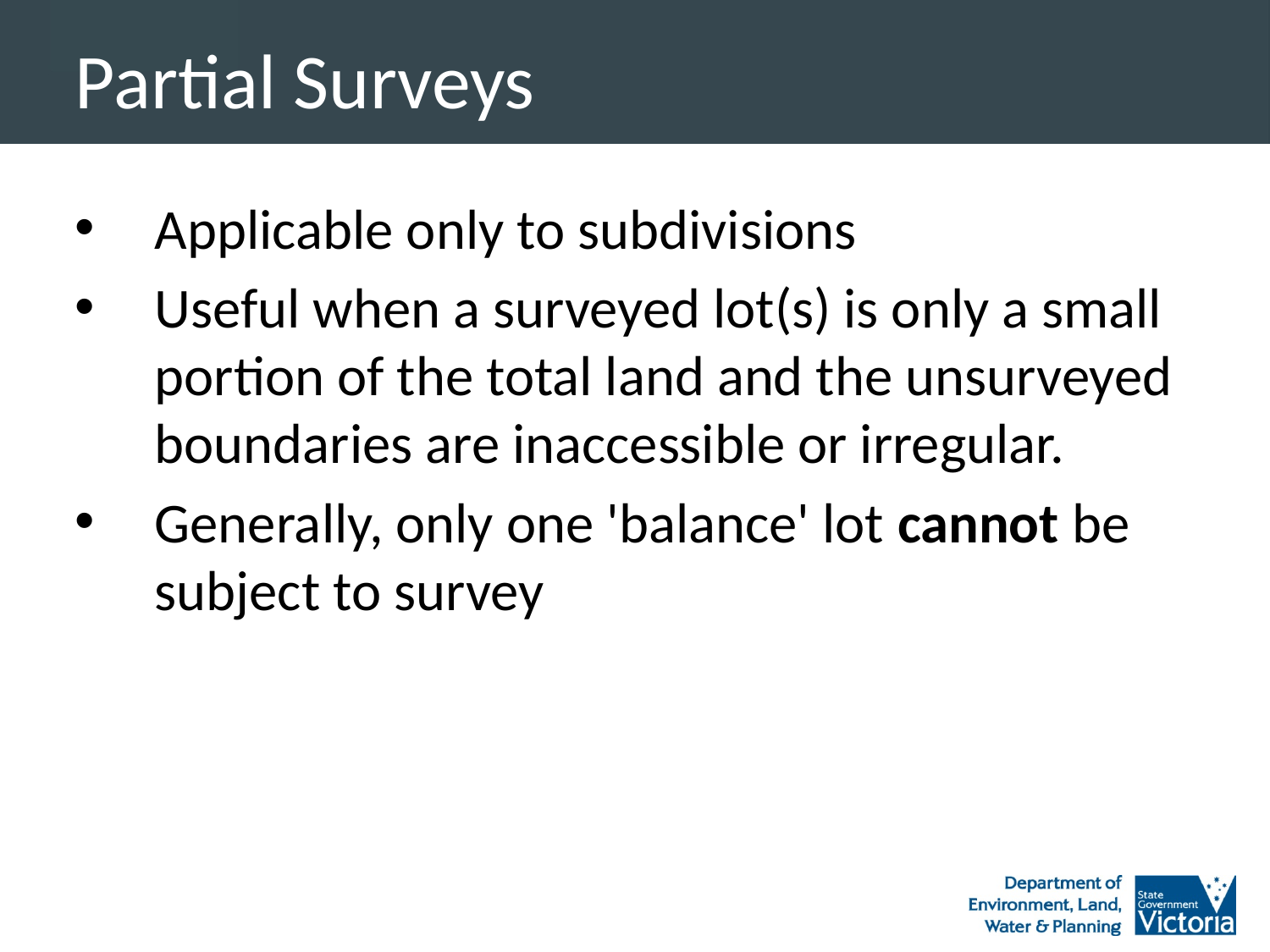

# Partial Surveys
Applicable only to subdivisions
Useful when a surveyed lot(s) is only a small portion of the total land and the unsurveyed boundaries are inaccessible or irregular.
Generally, only one 'balance' lot cannot be subject to survey